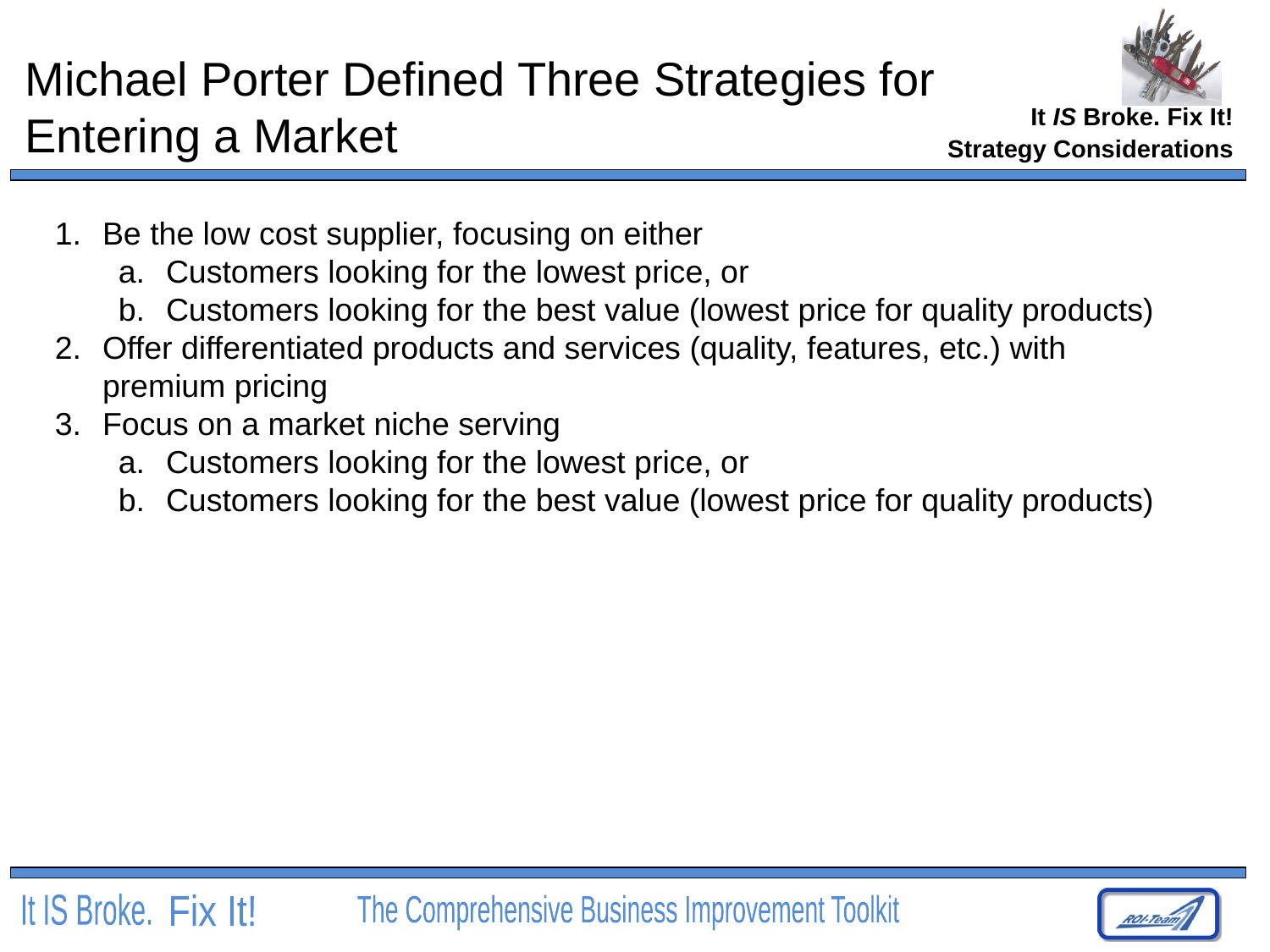

# Michael Porter Defined Three Strategies for Entering a Market
Strategy Considerations
Be the low cost supplier, focusing on either
Customers looking for the lowest price, or
Customers looking for the best value (lowest price for quality products)
Offer differentiated products and services (quality, features, etc.) with premium pricing
Focus on a market niche serving
Customers looking for the lowest price, or
Customers looking for the best value (lowest price for quality products)